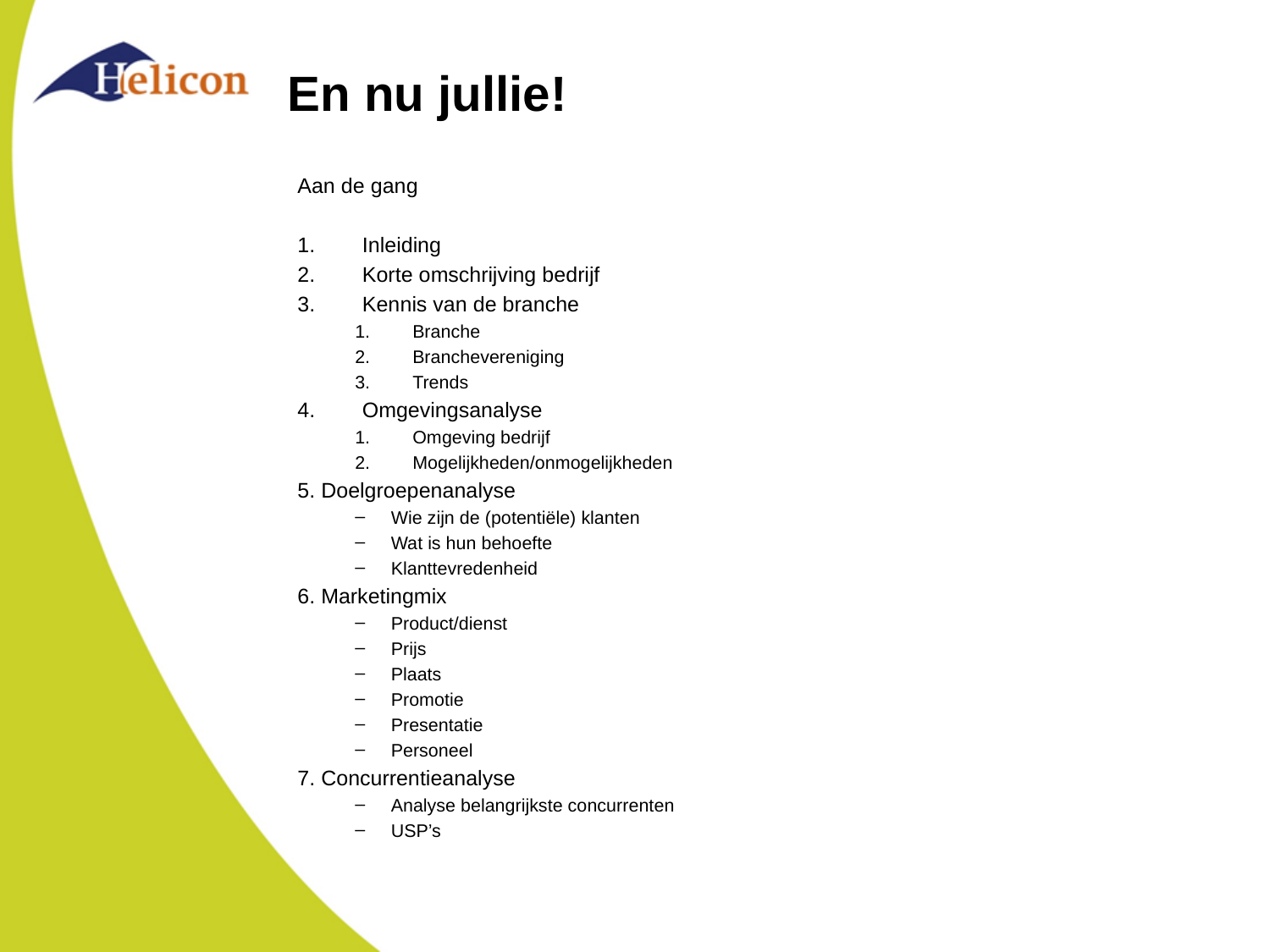

# En nu jullie!
Aan de gang

Inleiding
Korte omschrijving bedrijf
Kennis van de branche
Branche
Branchevereniging
Trends
Omgevingsanalyse
Omgeving bedrijf
Mogelijkheden/onmogelijkheden
5. Doelgroepenanalyse
Wie zijn de (potentiële) klanten
Wat is hun behoefte
Klanttevredenheid
6. Marketingmix
Product/dienst
Prijs
Plaats
Promotie
Presentatie
Personeel
7. Concurrentieanalyse
Analyse belangrijkste concurrenten
USP’s